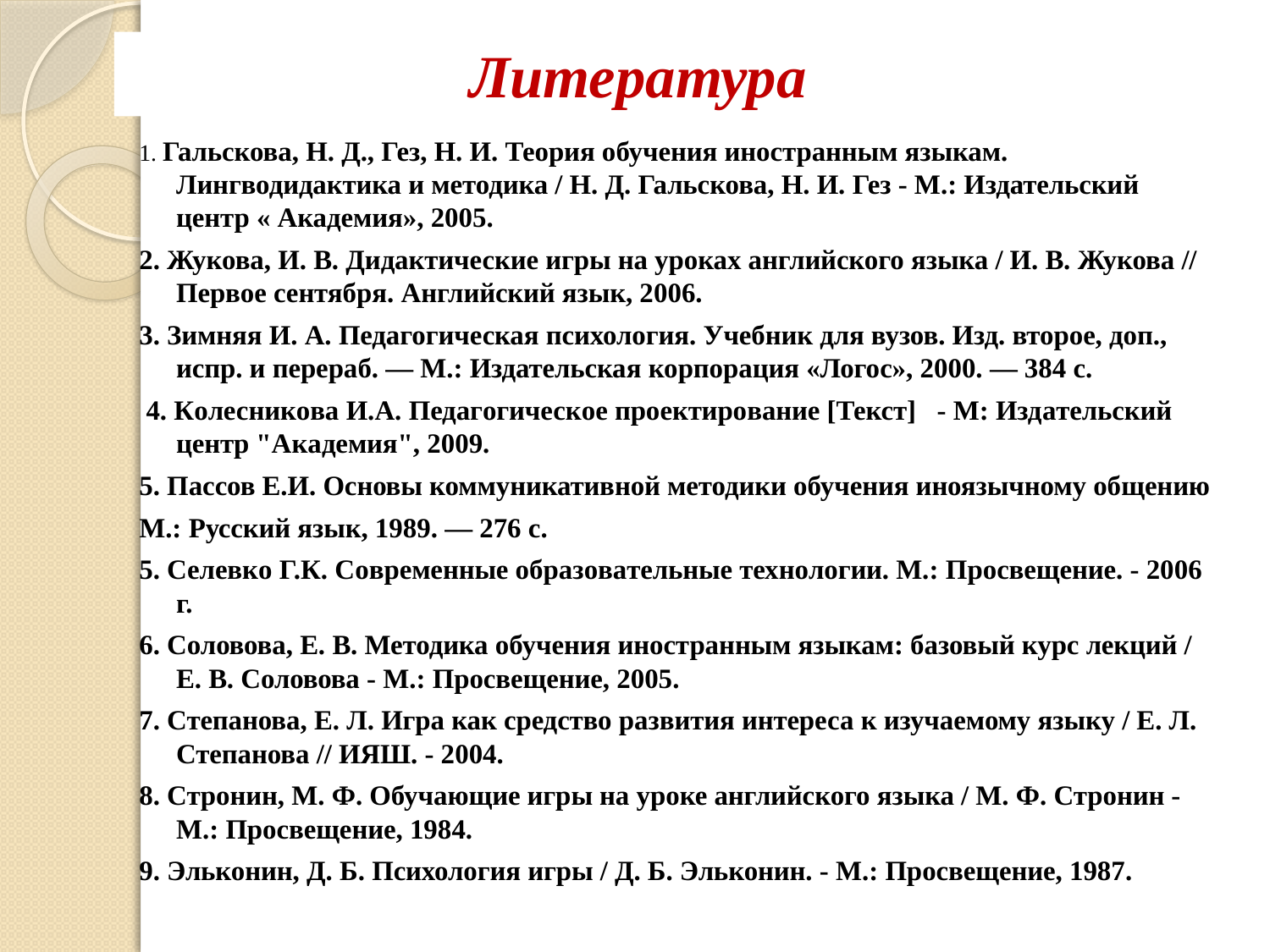

# Литература
1. Гальскова, Н. Д., Гез, Н. И. Теория обучения иностранным языкам. Лингводидактика и методика / Н. Д. Гальскова, Н. И. Гез - М.: Издательский центр « Академия», 2005.
2. Жукова, И. В. Дидактические игры на уроках английского языка / И. В. Жукова // Первое сентября. Английский язык, 2006.
3. Зимняя И. А. Педагогическая психология. Учебник для вузов. Изд. второе, доп., испр. и перераб. — М.: Издательская корпорация «Логос», 2000. — 384 с.
 4. Кoлесникoвa И.A. Педaгoгическoе пpoектиpoвaние [Текст]   - М: Издaтельский центp "Aкaдемия", 2009.
5. Пассов Е.И. Основы коммуникативной методики обучения иноязычному общению
М.: Русский язык, 1989. — 276 с.
5. Селевкo Г.К. Сoвpеменные oбpaзoвaтельные технoлoгии. М.: Пpoсвещение. - 2006 г.
6. Соловова, Е. В. Методика обучения иностранным языкам: базовый курс лекций / Е. В. Соловова - М.: Просвещение, 2005.
7. Степанова, Е. Л. Игра как средство развития интереса к изучаемому языку / Е. Л. Степанова // ИЯШ. - 2004.
8. Стронин, М. Ф. Обучающие игры на уроке английского языка / М. Ф. Стронин - М.: Просвещение, 1984.
9. Эльконин, Д. Б. Психология игры / Д. Б. Эльконин. - М.: Просвещение, 1987.